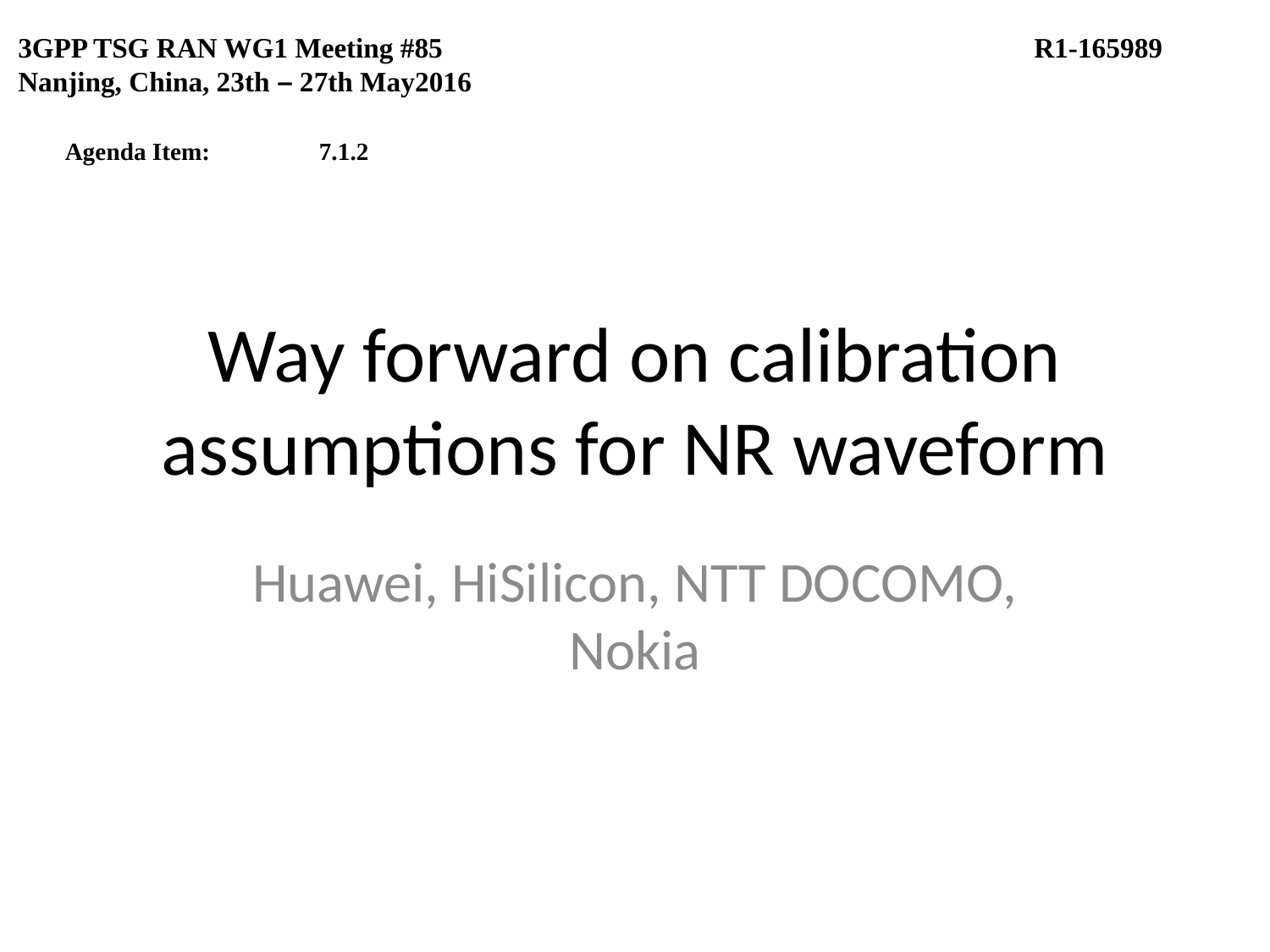

3GPP TSG RAN WG1 Meeting #85					R1-165989
Nanjing, China, 23th – 27th May2016

Agenda Item:	7.1.2

# Way forward on calibration assumptions for NR waveform
Huawei, HiSilicon, NTT DOCOMO, Nokia